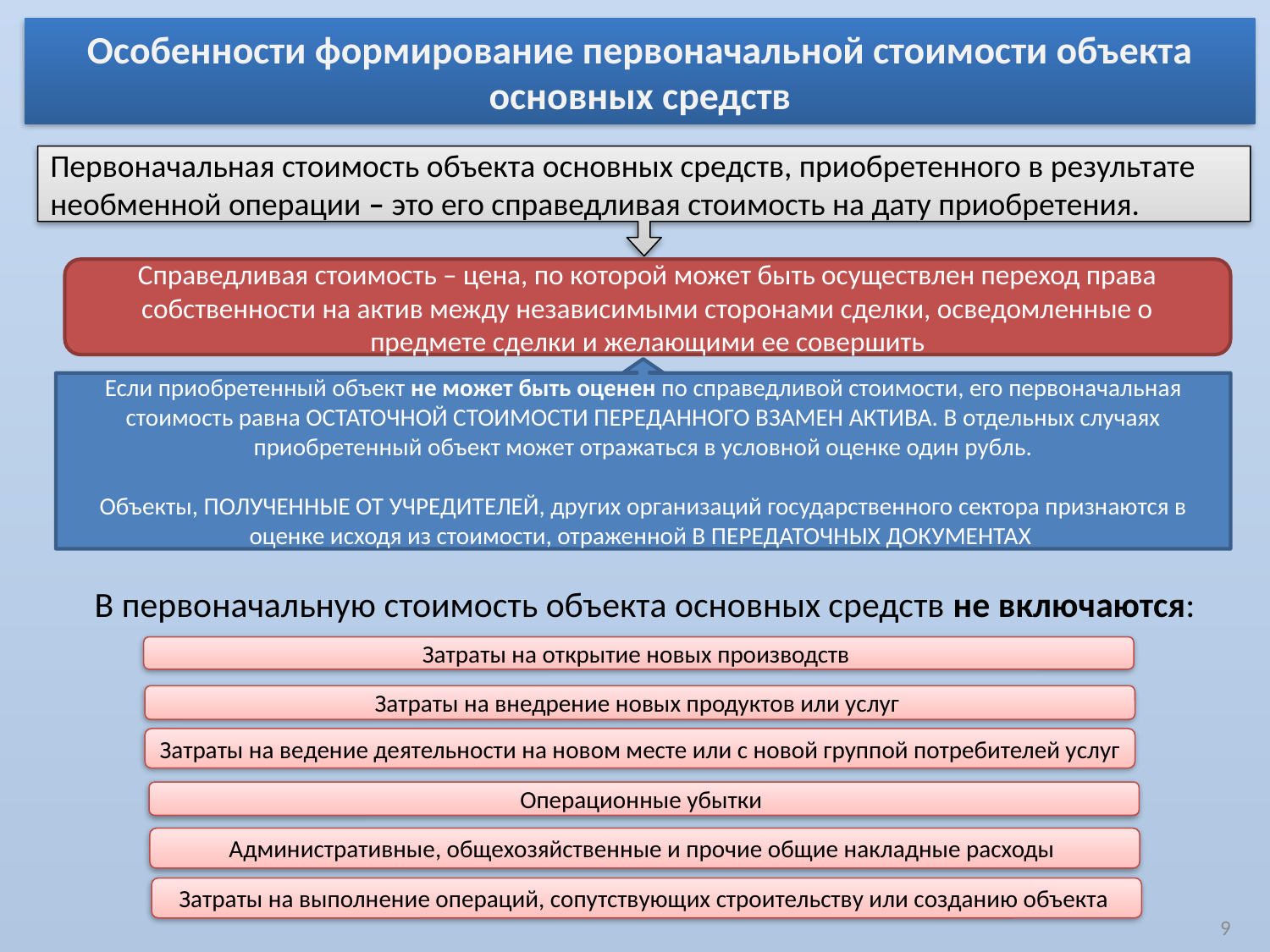

Особенности формирование первоначальной стоимости объекта основных средств
Первоначальная стоимость объекта основных средств, приобретенного в результате необменной операции – это его справедливая стоимость на дату приобретения.
Справедливая стоимость – цена, по которой может быть осуществлен переход права собственности на актив между независимыми сторонами сделки, осведомленные о предмете сделки и желающими ее совершить
Если приобретенный объект не может быть оценен по справедливой стоимости, его первоначальная стоимость равна ОСТАТОЧНОЙ СТОИМОСТИ ПЕРЕДАННОГО ВЗАМЕН АКТИВА. В отдельных случаях приобретенный объект может отражаться в условной оценке один рубль.

Объекты, ПОЛУЧЕННЫЕ ОТ УЧРЕДИТЕЛЕЙ, других организаций государственного сектора признаются в оценке исходя из стоимости, отраженной В ПЕРЕДАТОЧНЫХ ДОКУМЕНТАХ
В первоначальную стоимость объекта основных средств не включаются:
Затраты на открытие новых производств
Затраты на внедрение новых продуктов или услуг
Затраты на ведение деятельности на новом месте или с новой группой потребителей услуг
Операционные убытки
Административные, общехозяйственные и прочие общие накладные расходы
Затраты на выполнение операций, сопутствующих строительству или созданию объекта
9